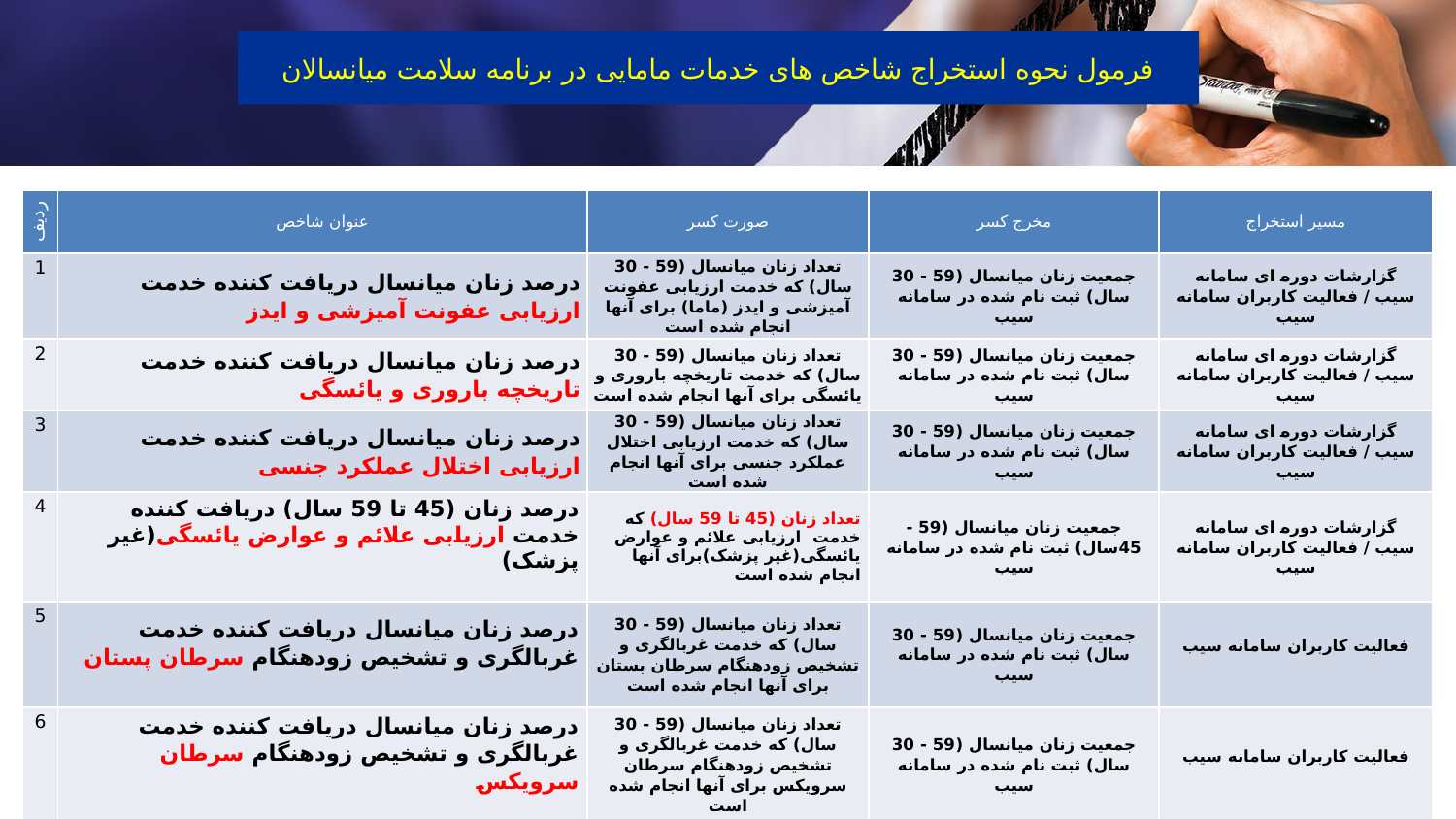

# فرمول نحوه استخراج شاخص های خدمات مامایی در برنامه سلامت میانسالان
| ردیف | عنوان شاخص | صورت کسر | مخرج کسر | مسیر استخراج |
| --- | --- | --- | --- | --- |
| 1 | درصد زنان میانسال دریافت کننده خدمت ارزیابی عفونت آمیزشی و ایدز | تعداد زنان میانسال (59 - 30 سال) که خدمت ارزیابی عفونت آمیزشی و ایدز (ماما) برای آنها انجام شده است | جمعیت زنان میانسال (59 - 30 سال) ثبت نام شده در سامانه سیب | گزارشات دوره ای سامانه سیب / فعالیت کاربران سامانه سیب |
| 2 | درصد زنان میانسال دریافت کننده خدمت تاریخچه باروری و یائسگی | تعداد زنان میانسال (59 - 30 سال) که خدمت تاریخچه باروری و یائسگی برای آنها انجام شده است | جمعیت زنان میانسال (59 - 30 سال) ثبت نام شده در سامانه سیب | گزارشات دوره ای سامانه سیب / فعالیت کاربران سامانه سیب |
| 3 | درصد زنان میانسال دریافت کننده خدمت ارزیابی اختلال عملکرد جنسی | تعداد زنان میانسال (59 - 30 سال) که خدمت ارزیابی اختلال عملکرد جنسی برای آنها انجام شده است | جمعیت زنان میانسال (59 - 30 سال) ثبت نام شده در سامانه سیب | گزارشات دوره ای سامانه سیب / فعالیت کاربران سامانه سیب |
| 4 | درصد زنان (45 تا 59 سال) دریافت کننده خدمت ارزیابی علائم و عوارض یائسگی(غیر پزشک) | تعداد زنان (45 تا 59 سال) که خدمت ارزیابی علائم و عوارض یائسگی(غیر پزشک)برای آنها انجام شده است | جمعیت زنان میانسال (59 - 45سال) ثبت نام شده در سامانه سیب | گزارشات دوره ای سامانه سیب / فعالیت کاربران سامانه سیب |
| 5 | درصد زنان میانسال دریافت کننده خدمت غربالگری و تشخیص زودهنگام سرطان پستان | تعداد زنان میانسال (59 - 30 سال) که خدمت غربالگری و تشخیص زودهنگام سرطان پستان برای آنها انجام شده است | جمعیت زنان میانسال (59 - 30 سال) ثبت نام شده در سامانه سیب | فعالیت کاربران سامانه سیب |
| 6 | درصد زنان میانسال دریافت کننده خدمت غربالگری و تشخیص زودهنگام سرطان سرویکس | تعداد زنان میانسال (59 - 30 سال) که خدمت غربالگری و تشخیص زودهنگام سرطان سرویکس برای آنها انجام شده است | جمعیت زنان میانسال (59 - 30 سال) ثبت نام شده در سامانه سیب | فعالیت کاربران سامانه سیب |